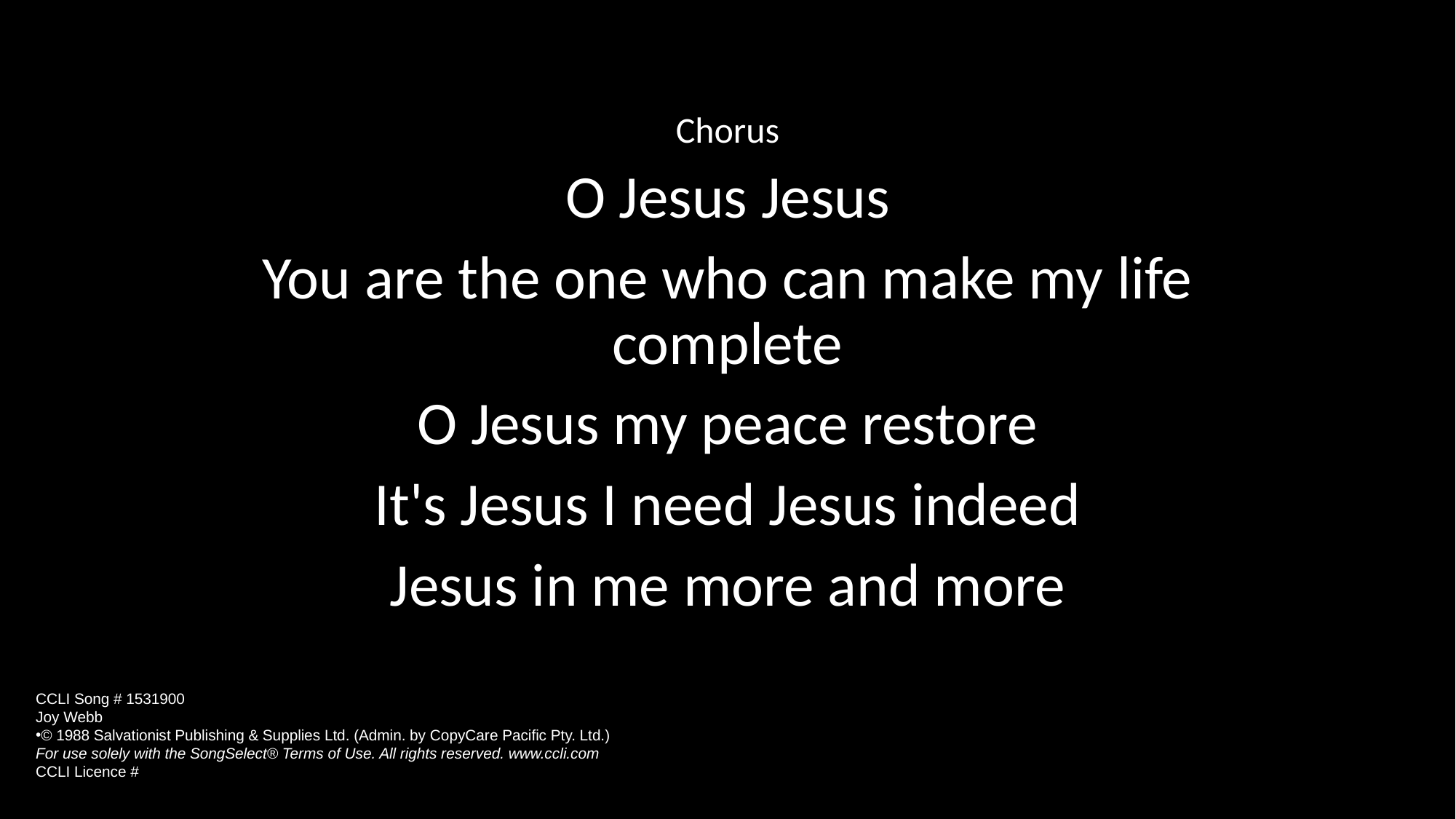

Chorus
O Jesus Jesus
You are the one who can make my life complete
O Jesus my peace restore
It's Jesus I need Jesus indeed
Jesus in me more and more
CCLI Song # 1531900
Joy Webb
© 1988 Salvationist Publishing & Supplies Ltd. (Admin. by CopyCare Pacific Pty. Ltd.)
For use solely with the SongSelect® Terms of Use. All rights reserved. www.ccli.com
CCLI Licence #